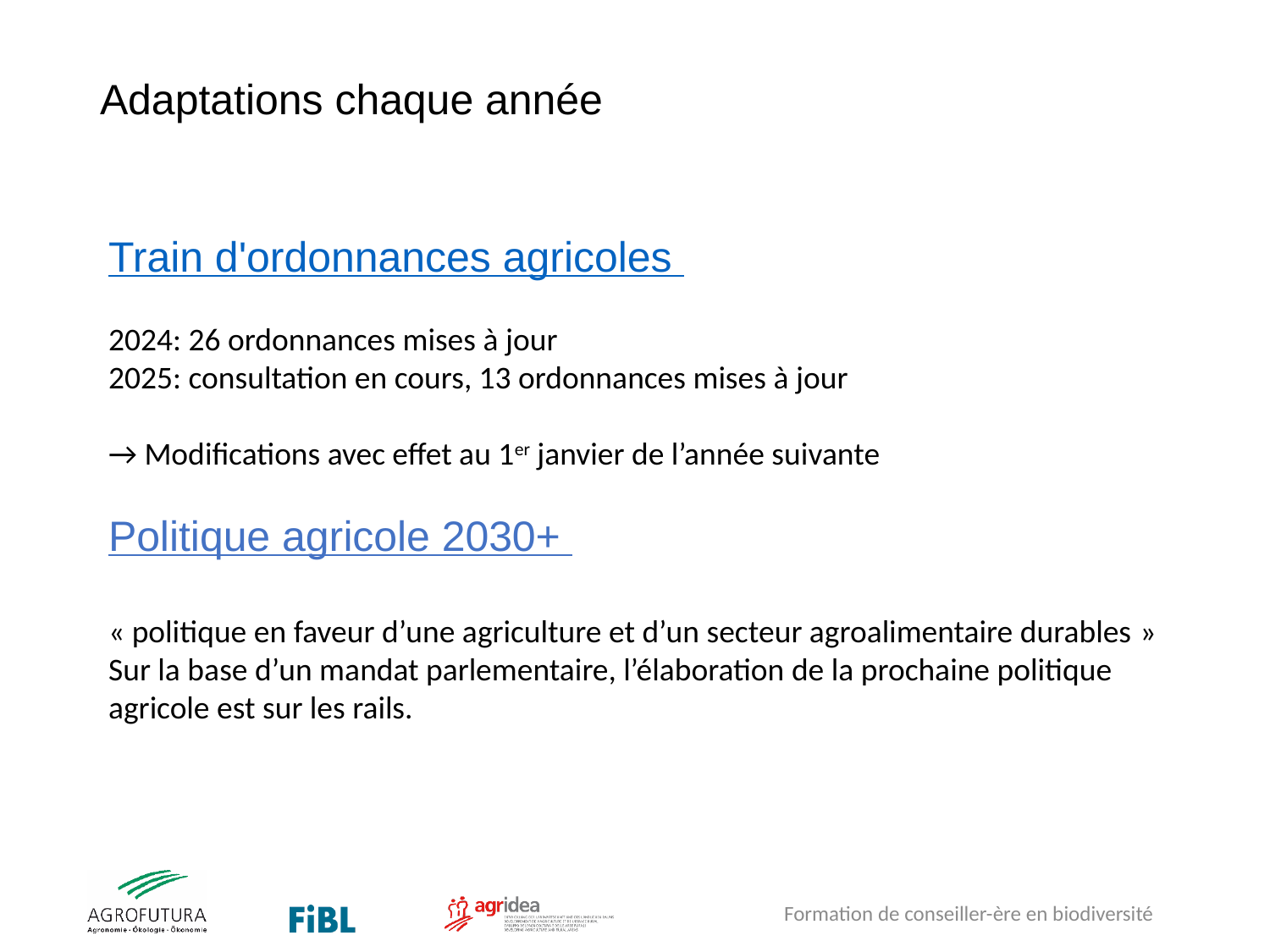

# Adaptations chaque année
Train d'ordonnances agricoles

2024: 26 ordonnances mises à jour
2025: consultation en cours, 13 ordonnances mises à jour

→ Modifications avec effet au 1er janvier de l’année suivante

Politique agricole 2030+

« politique en faveur d’une agriculture et d’un secteur agroalimentaire durables »
Sur la base d’un mandat parlementaire, l’élaboration de la prochaine politique
agricole est sur les rails.
Formation de conseiller-ère en biodiversité